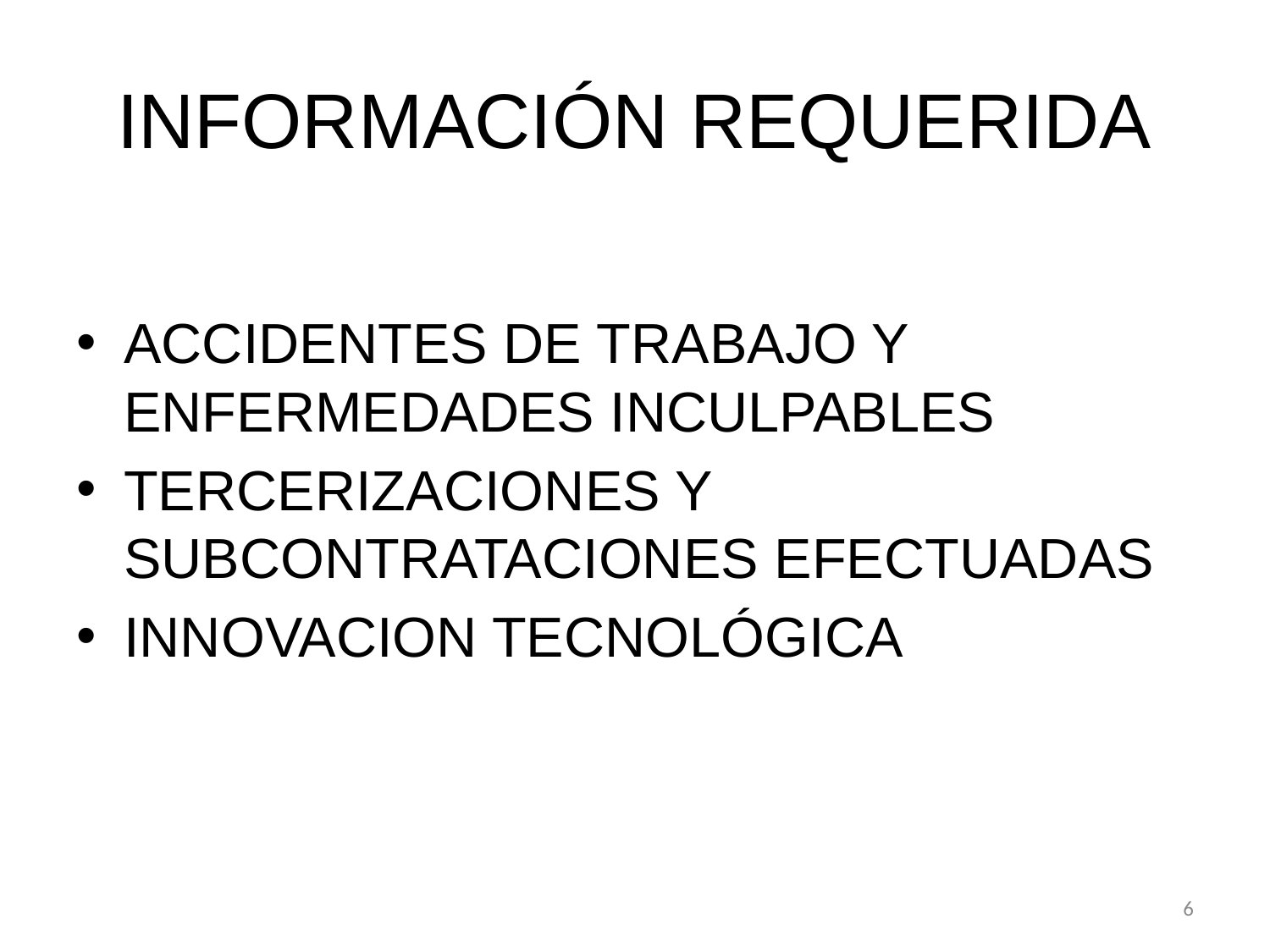

# INFORMACIÓN REQUERIDA

ACCIDENTES DE TRABAJO Y ENFERMEDADES INCULPABLES
TERCERIZACIONES Y SUBCONTRATACIONES EFECTUADAS
INNOVACION TECNOLÓGICA

6